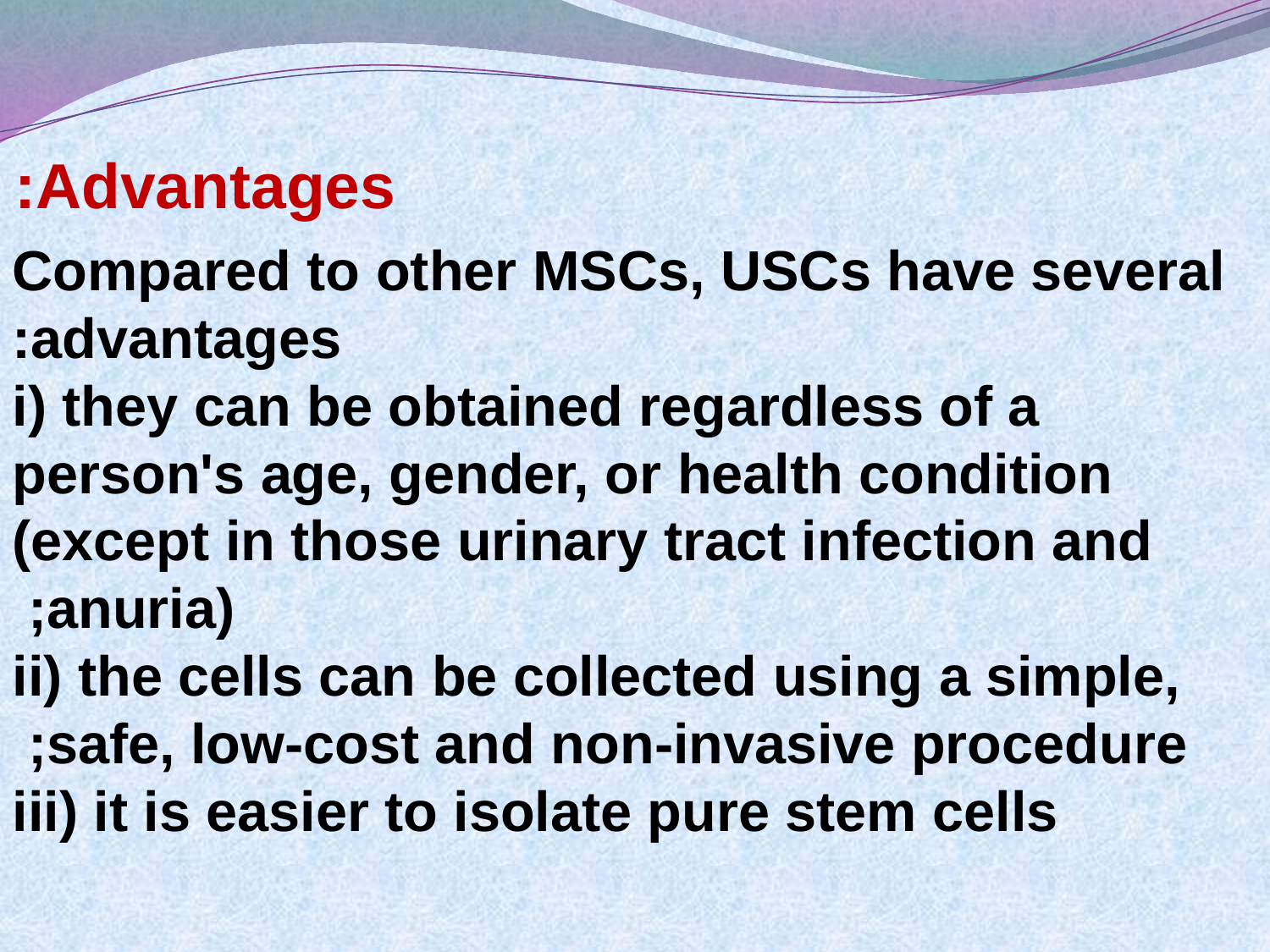

Advantages:

Compared to other MSCs, USCs have several advantages:
 i) they can be obtained regardless of a person's age, gender, or health condition (except in those urinary tract infection and anuria);
ii) the cells can be collected using a simple, safe, low-cost and non-invasive procedure;
iii) it is easier to isolate pure stem cells